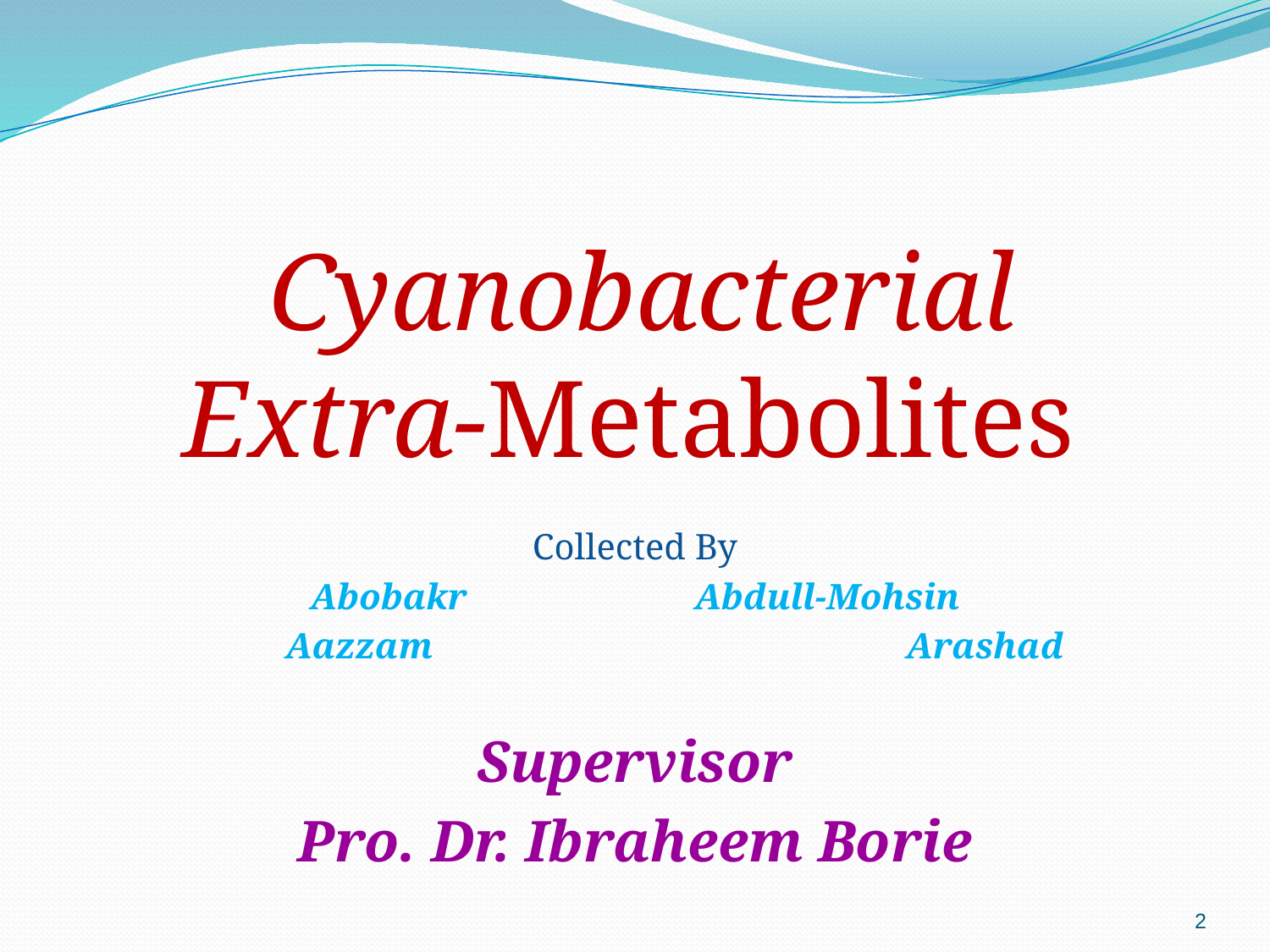

# Cyanobacterial Extra-Metabolites
Collected By
Abobakr                         Abdull-Mohsin
                       Aazzam                                                    Arashad

Supervisor
Pro. Dr. Ibraheem Borie
2